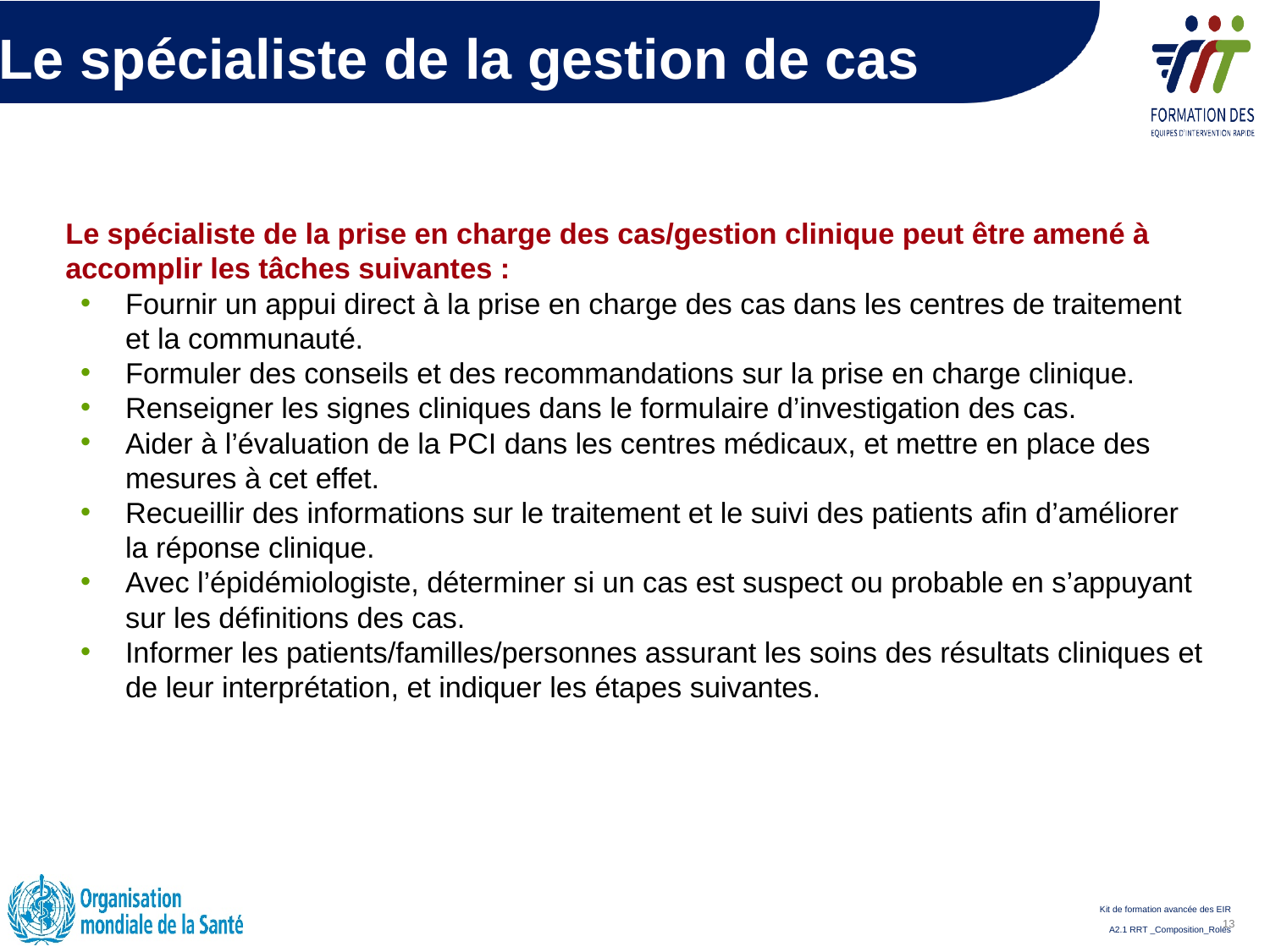

Le spécialiste de la gestion de cas
Spécialiste de la prise en charge des cas/gestion clinique
Le spécialiste de la prise en charge des cas/gestion clinique peut être amené à accomplir les tâches suivantes :
Fournir un appui direct à la prise en charge des cas dans les centres de traitement  et la communauté.
Formuler des conseils et des recommandations sur la prise en charge clinique.
Renseigner les signes cliniques dans le formulaire d’investigation des cas.
Aider à l’évaluation de la PCI dans les centres médicaux, et mettre en place des mesures à cet effet.
Recueillir des informations sur le traitement et le suivi des patients afin d’améliorer la réponse clinique.
Avec l’épidémiologiste, déterminer si un cas est suspect ou probable en s’appuyant sur les définitions des cas.
Informer les patients/familles/personnes assurant les soins des résultats cliniques et de leur interprétation, et indiquer les étapes suivantes.